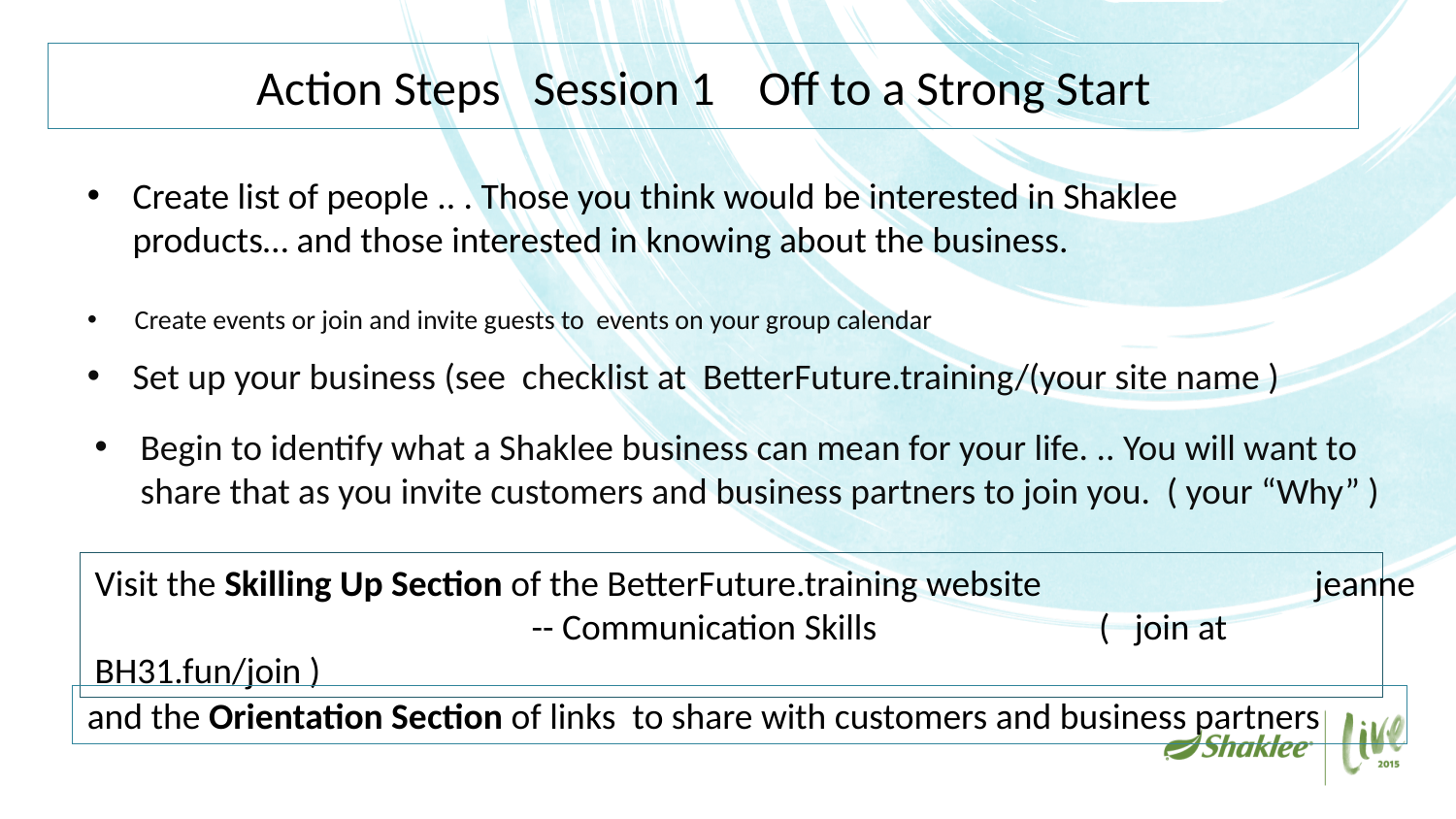

# Action Steps   Session 1    Off to a Strong Start
Create list of people .. . Those you think would be interested in Shaklee products… and those interested in knowing about the business.

Create events or join and invite guests to  events on your group calendar
Set up your business (see  checklist at  BetterFuture.training/(your site name )
Begin to identify what a Shaklee business can mean for your life. .. You will want to share that as you invite customers and business partners to join you.  ( your “Why” )
Visit the Skilling Up Section of the BetterFuture.training website
			-- Communication Skills                           (   join at BH31.fun/join )
jeanne
and the Orientation Section of links  to share with customers and business partners